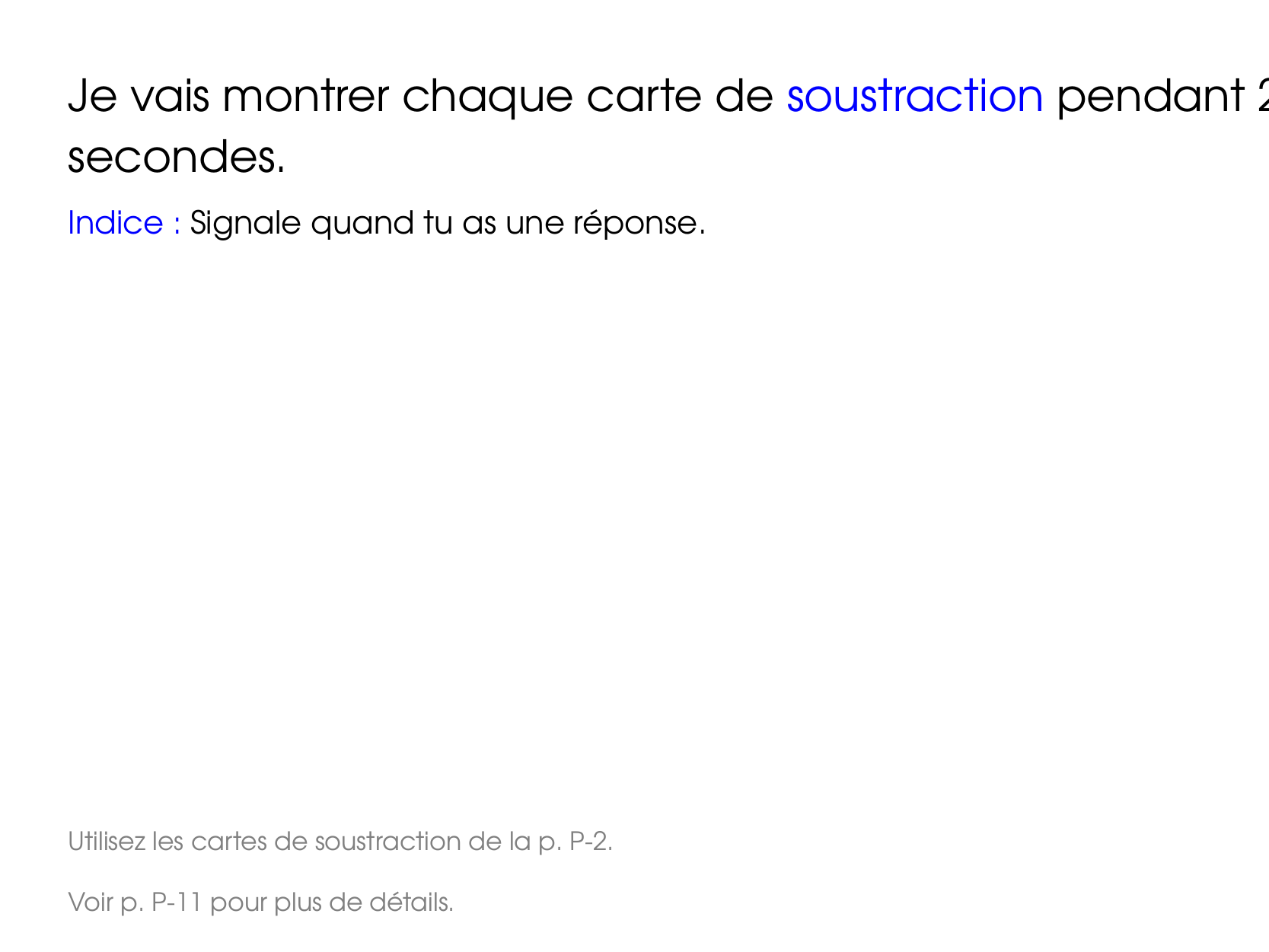

Je vais montrer chaque carte de soustraction pendant 2 secondes.
Indice : Signale quand tu as une réponse.
Utilisez les cartes de soustraction de la p. P-2.
Voir p. P-11 pour plus de détails.